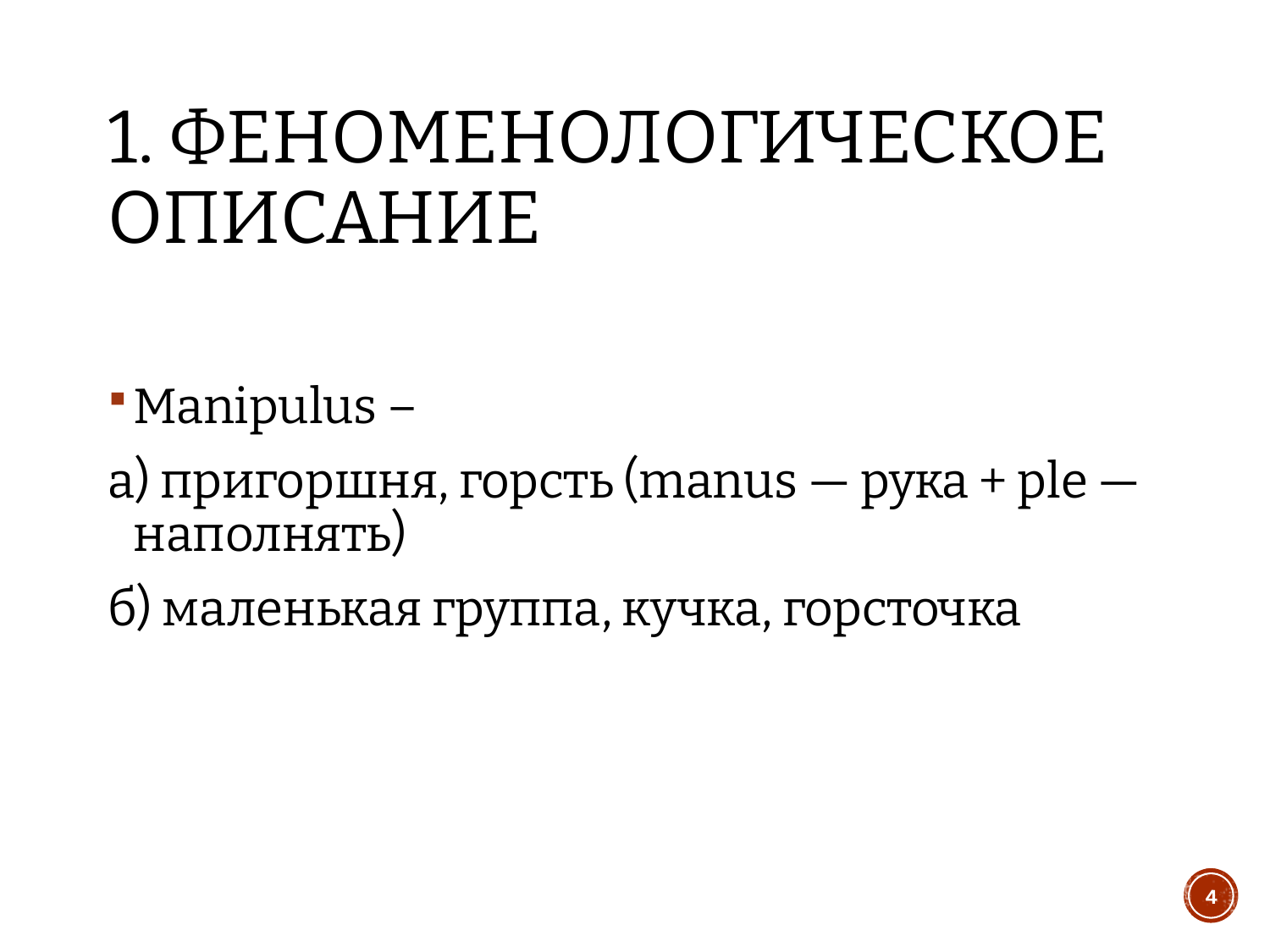

# 1. Феноменологическое описание

Manipulus –
а) пригоршня, горсть (manus — рука + ple — наполнять)
б) маленькая группа, кучка, горсточка
4